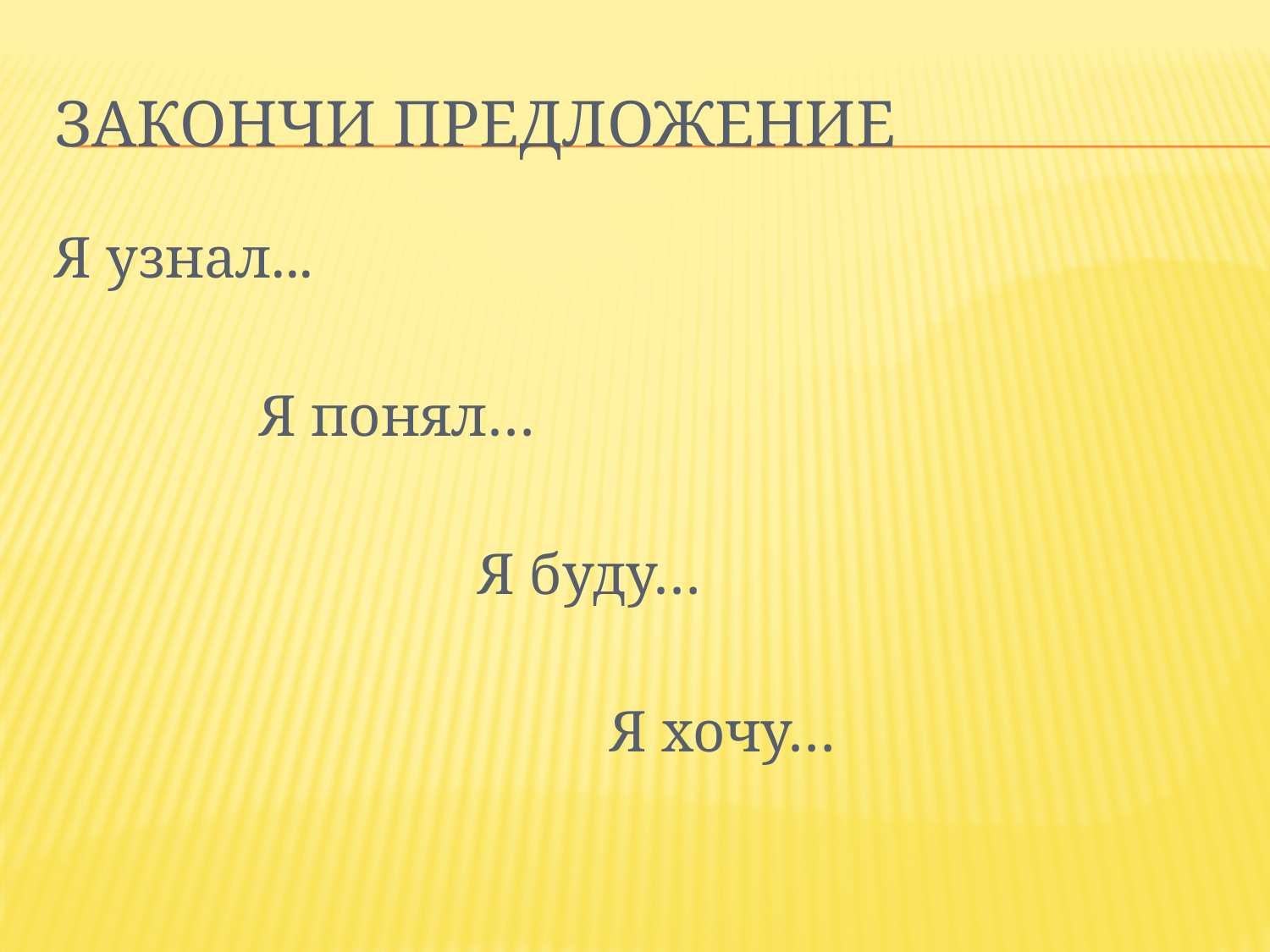

# Закончи предложение
Я узнал...

              Я понял…

                             Я буду…

                                      Я хочу…